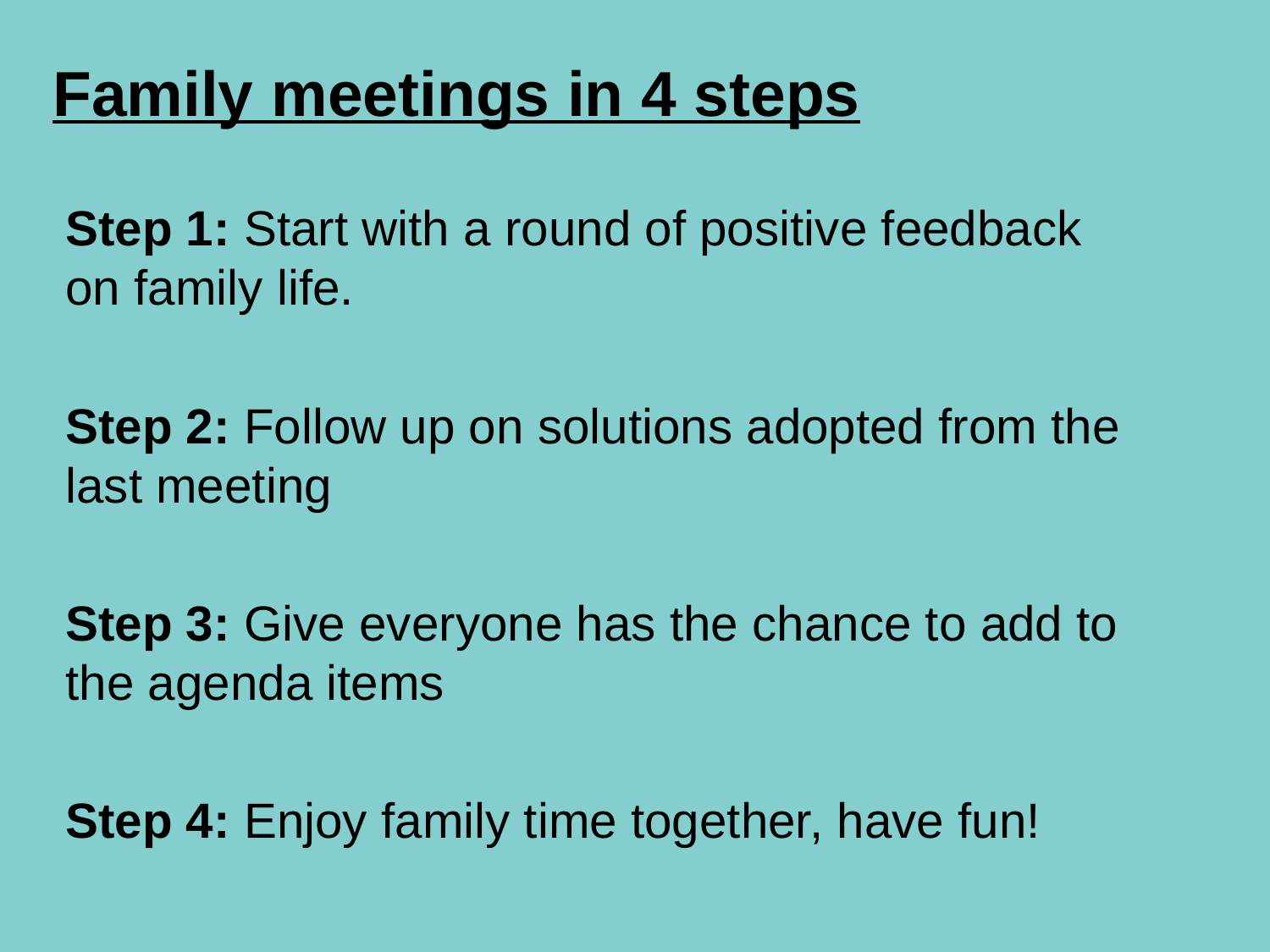

# Family meetings in 4 steps
Step 1: Start with a round of positive feedback on family life.

Step 2: Follow up on solutions adopted from the last meeting

Step 3: Give everyone has the chance to add to the agenda items

Step 4: Enjoy family time together, have fun!